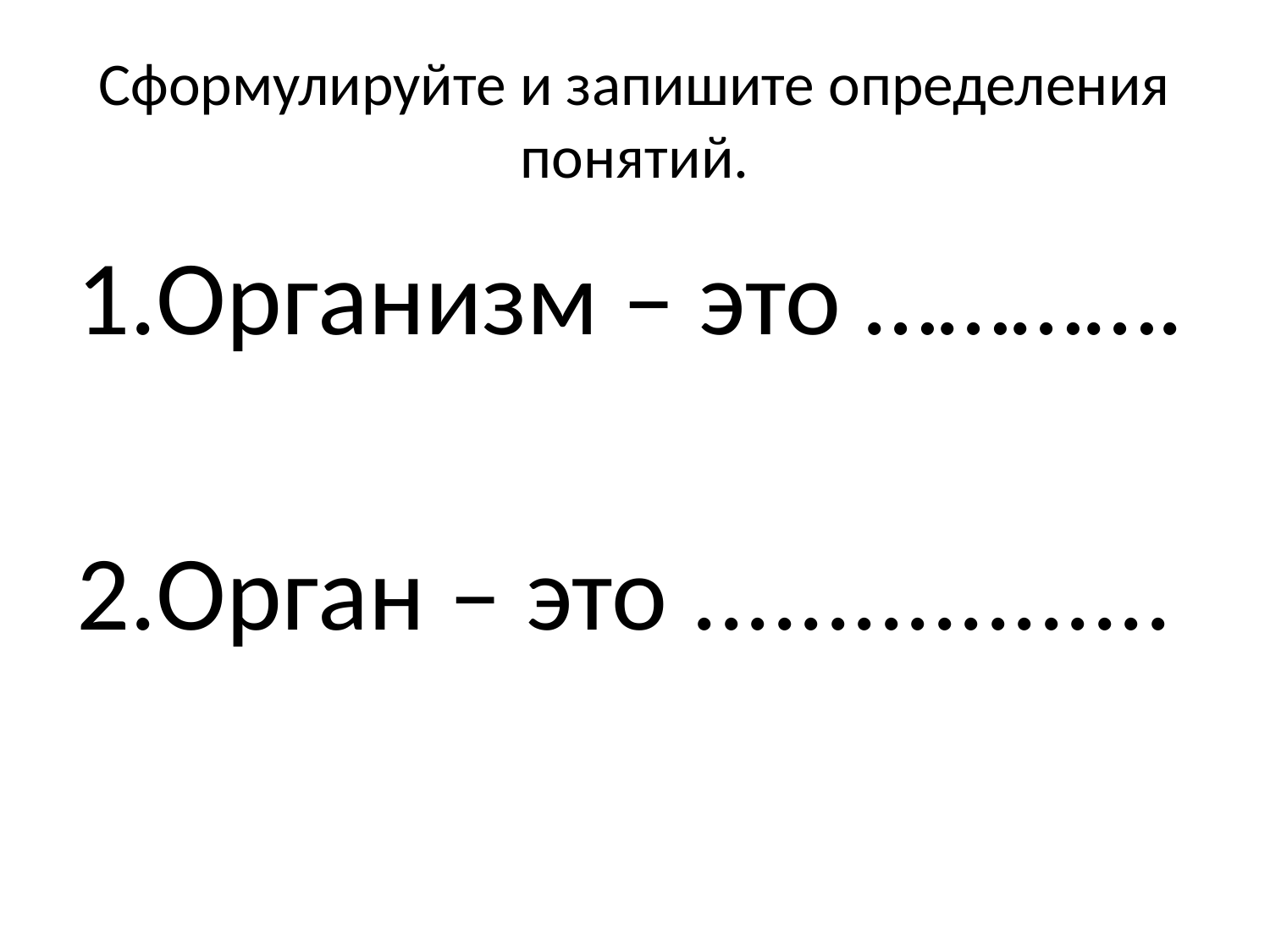

# Сформулируйте и запишите определения понятий.
Организм – это ………….

Орган – это ..................